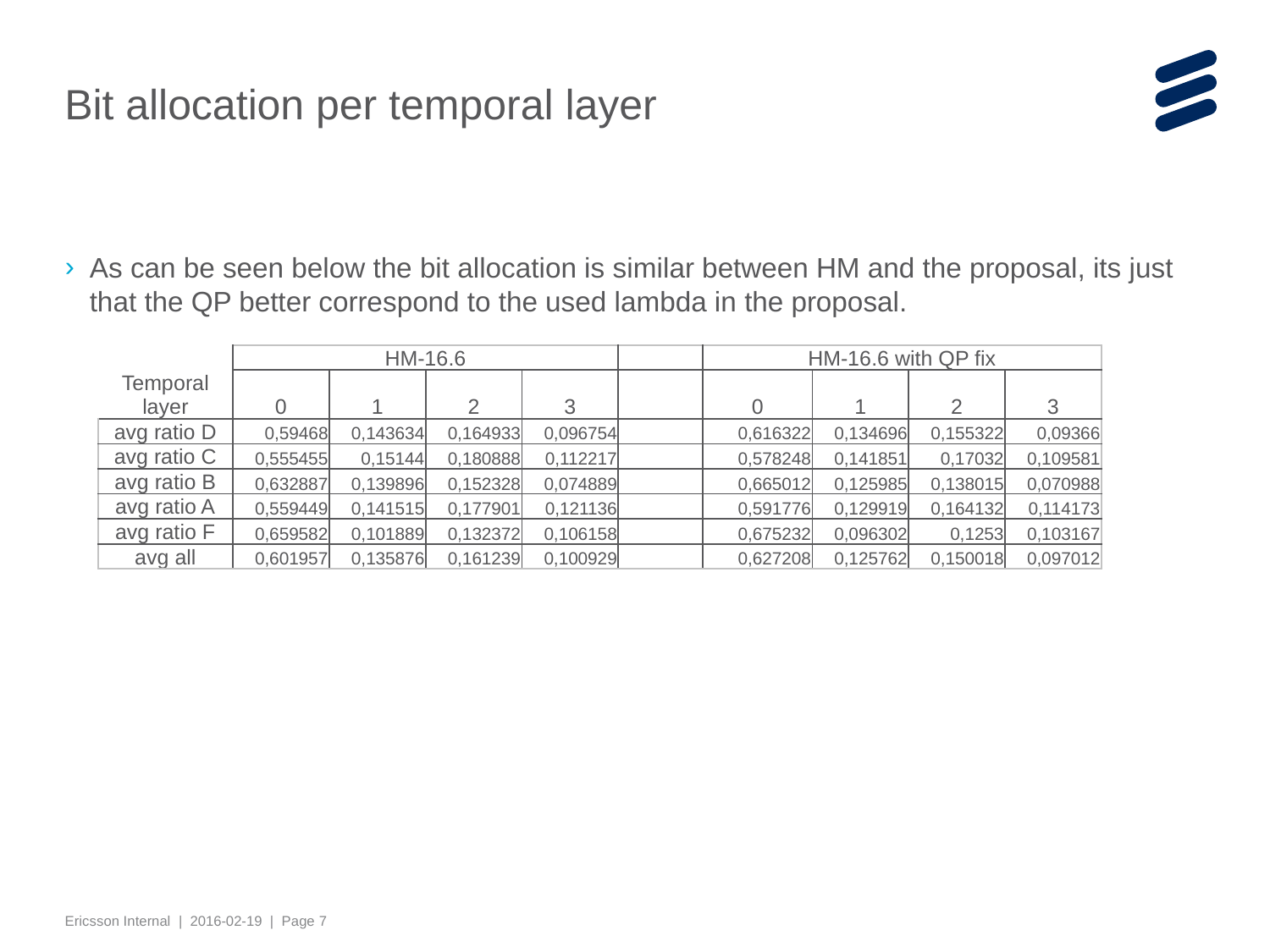

# Bit allocation per temporal layer
As can be seen below the bit allocation is similar between HM and the proposal, its just that the QP better correspond to the used lambda in the proposal.

|  | HM-16.6 |  |  |  |  | HM-16.6 with QP fix |  |  |  |
| --- | --- | --- | --- | --- | --- | --- | --- | --- | --- |
| Temporal layer | 0 | 1 | 2 | 3 |  | 0 | 1 | 2 | 3 |
| avg ratio D | 0,59468 | 0,143634 | 0,164933 | 0,096754 |  | 0,616322 | 0,134696 | 0,155322 | 0,09366 |
| avg ratio C | 0,555455 | 0,15144 | 0,180888 | 0,112217 |  | 0,578248 | 0,141851 | 0,17032 | 0,109581 |
| avg ratio B | 0,632887 | 0,139896 | 0,152328 | 0,074889 |  | 0,665012 | 0,125985 | 0,138015 | 0,070988 |
| avg ratio A | 0,559449 | 0,141515 | 0,177901 | 0,121136 |  | 0,591776 | 0,129919 | 0,164132 | 0,114173 |
| avg ratio F | 0,659582 | 0,101889 | 0,132372 | 0,106158 |  | 0,675232 | 0,096302 | 0,1253 | 0,103167 |
| avg all | 0,601957 | 0,135876 | 0,161239 | 0,100929 |  | 0,627208 | 0,125762 | 0,150018 | 0,097012 |